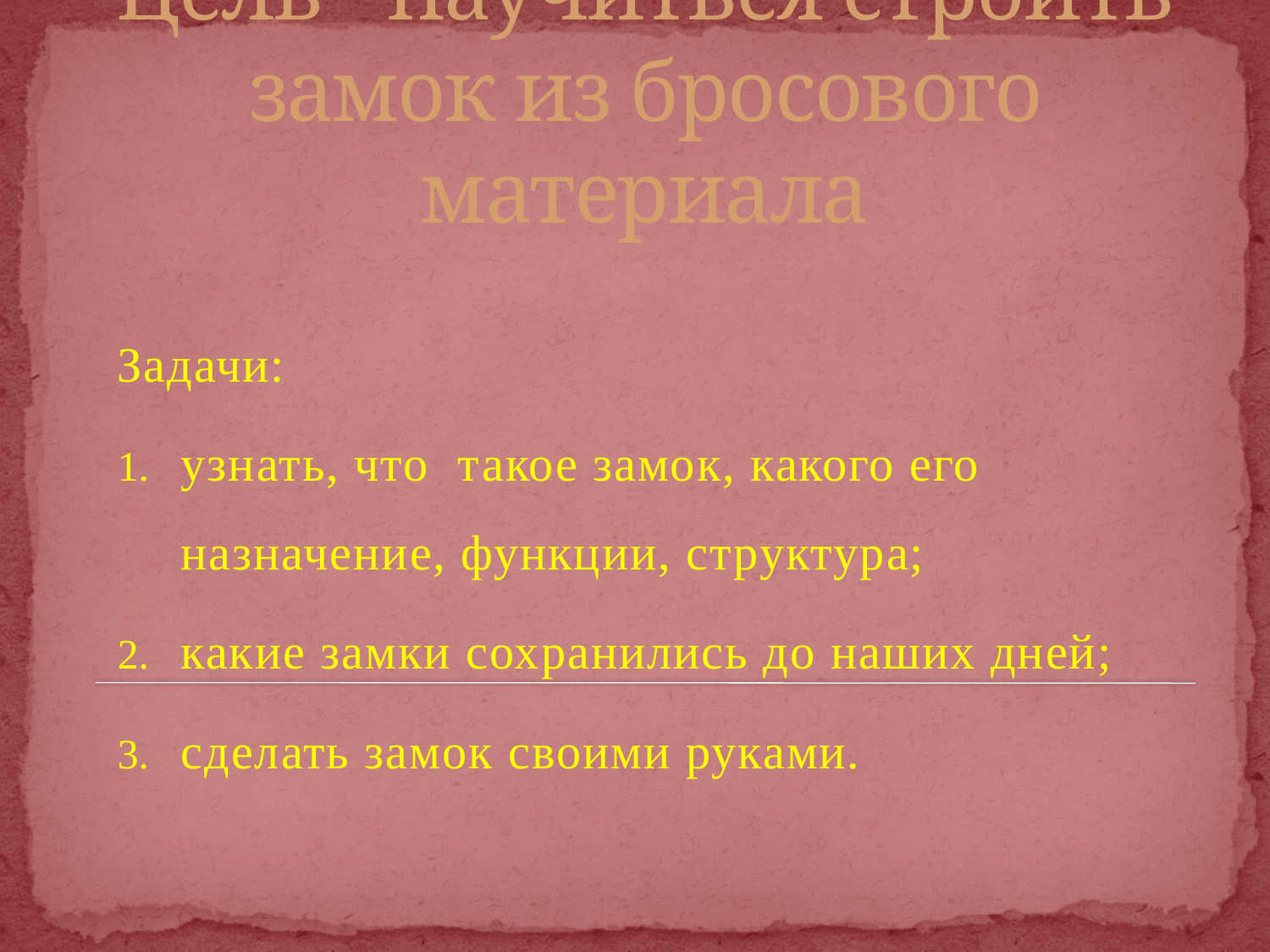

# Цель - научиться строить замок из бросового материала
Задачи:
узнать, что  такое замок, какого его назначение, функции, структура;
какие замки сохранились до наших дней;
сделать замок своими руками.